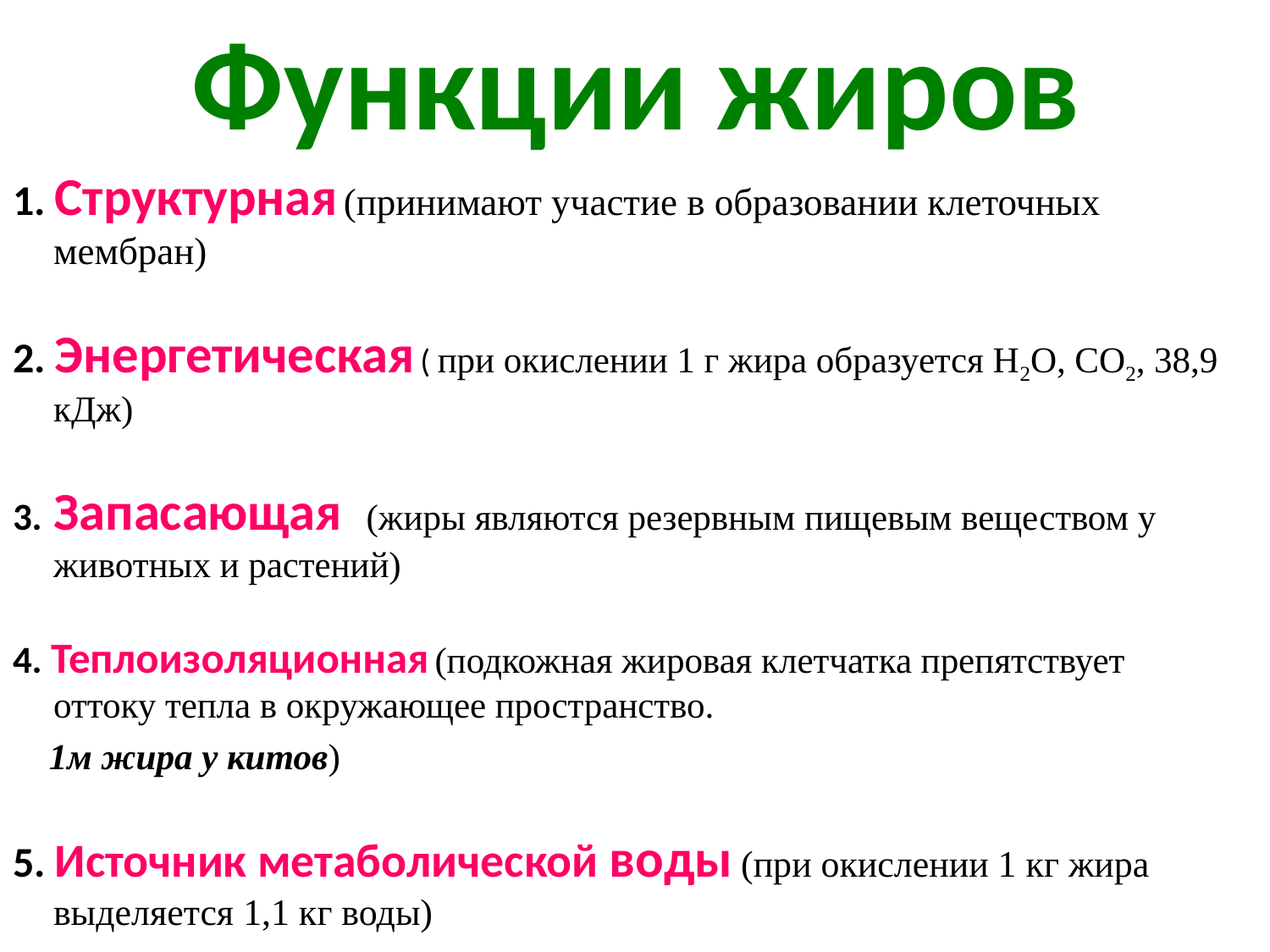

# Функции жиров
1. Структурная (принимают участие в образовании клеточных мембран)

2. Энергетическая ( при окислении 1 г жира образуется Н2О, СО2, 38,9 кДж)

3. Запасающая  (жиры являются резервным пищевым веществом у животных и растений)

4. Теплоизоляционная (подкожная жировая клетчатка препятствует оттоку тепла в окружающее пространство.
    1м жира у китов)

5. Источник метаболической воды (при окислении 1 кг жира выделяется 1,1 кг воды)